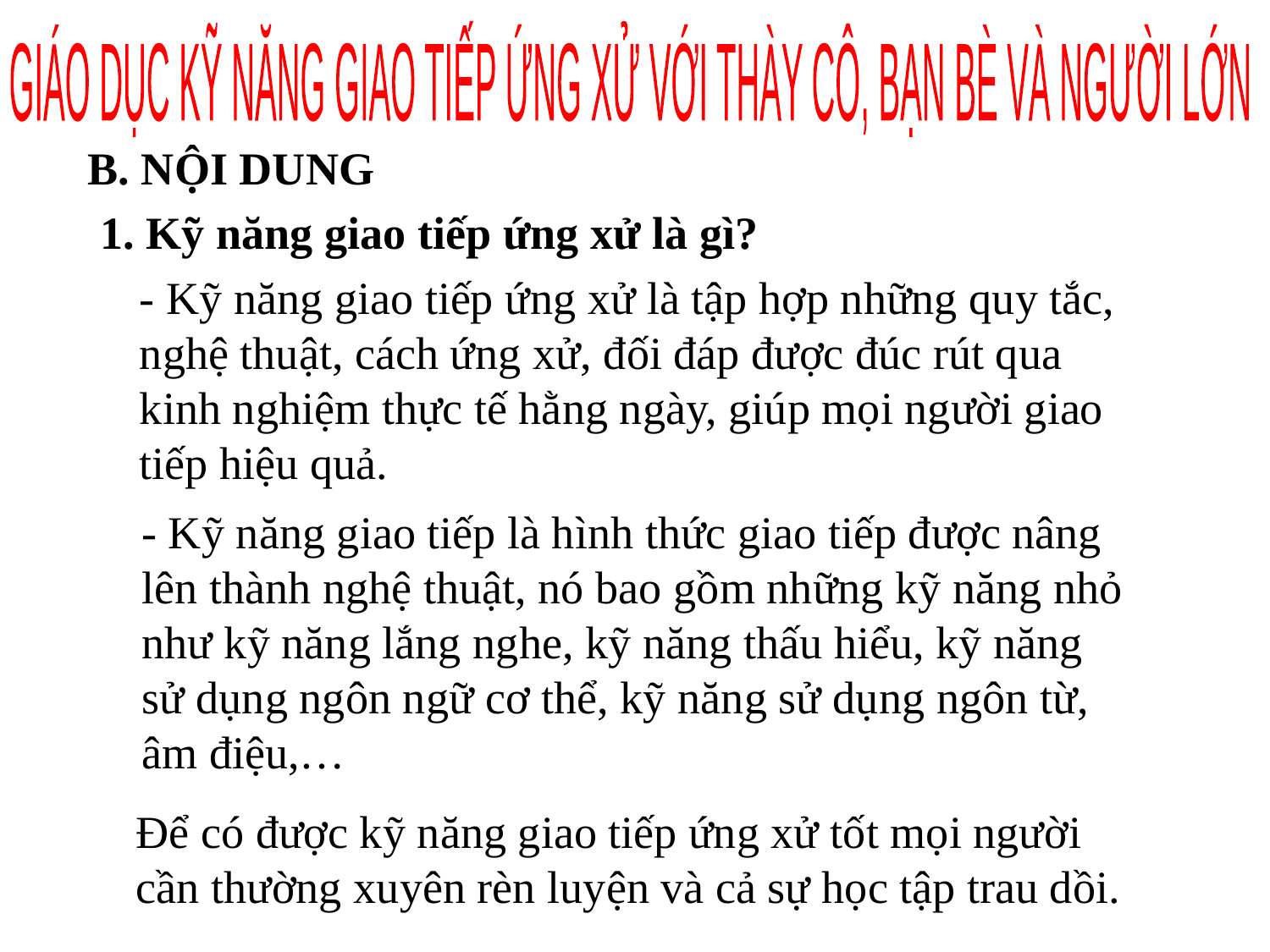

GIÁO DỤC KỸ NĂNG GIAO TIẾP ỨNG XỬ VỚI THÀY CÔ, BẠN BÈ VÀ NGƯỜI LỚN
B. NỘI DUNG
1. Kỹ năng giao tiếp ứng xử là gì?
- Kỹ năng giao tiếp ứng xử là tập hợp những quy tắc, nghệ thuật, cách ứng xử, đối đáp được đúc rút qua kinh nghiệm thực tế hằng ngày, giúp mọi người giao tiếp hiệu quả.
- Kỹ năng giao tiếp là hình thức giao tiếp được nâng lên thành nghệ thuật, nó bao gồm những kỹ năng nhỏ như kỹ năng lắng nghe, kỹ năng thấu hiểu, kỹ năng sử dụng ngôn ngữ cơ thể, kỹ năng sử dụng ngôn từ, âm điệu,…
Để có được kỹ năng giao tiếp ứng xử tốt mọi người cần thường xuyên rèn luyện và cả sự học tập trau dồi.